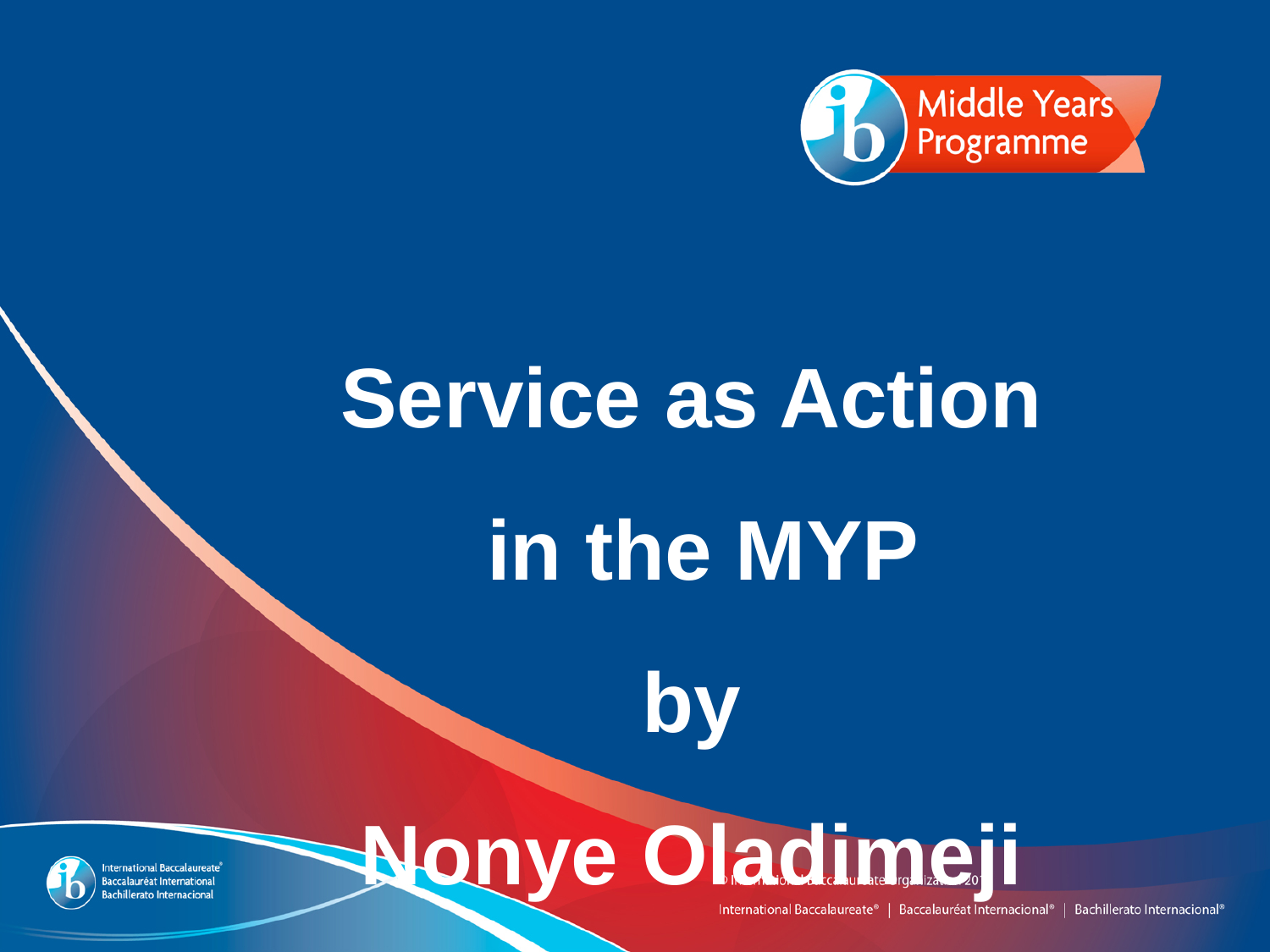

Service as Action  in the MYP
by
Nonye Oladimeji